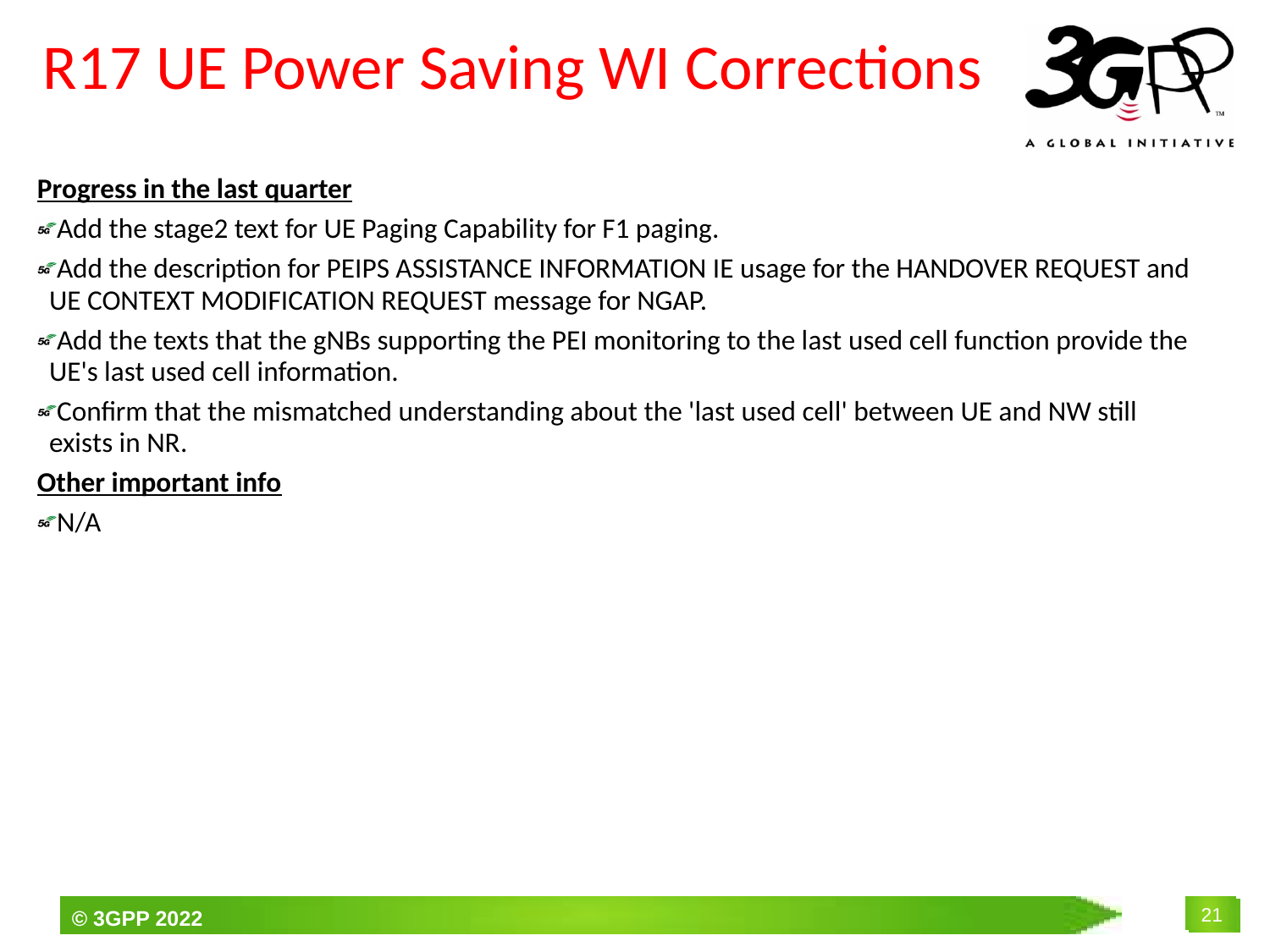

# R17 UE Power Saving WI Corrections
Progress in the last quarter
Add the stage2 text for UE Paging Capability for F1 paging.
Add the description for PEIPS ASSISTANCE INFORMATION IE usage for the HANDOVER REQUEST and UE CONTEXT MODIFICATION REQUEST message for NGAP.
Add the texts that the gNBs supporting the PEI monitoring to the last used cell function provide the UE's last used cell information.
Confirm that the mismatched understanding about the 'last used cell' between UE and NW still exists in NR.
Other important info
N/A
21